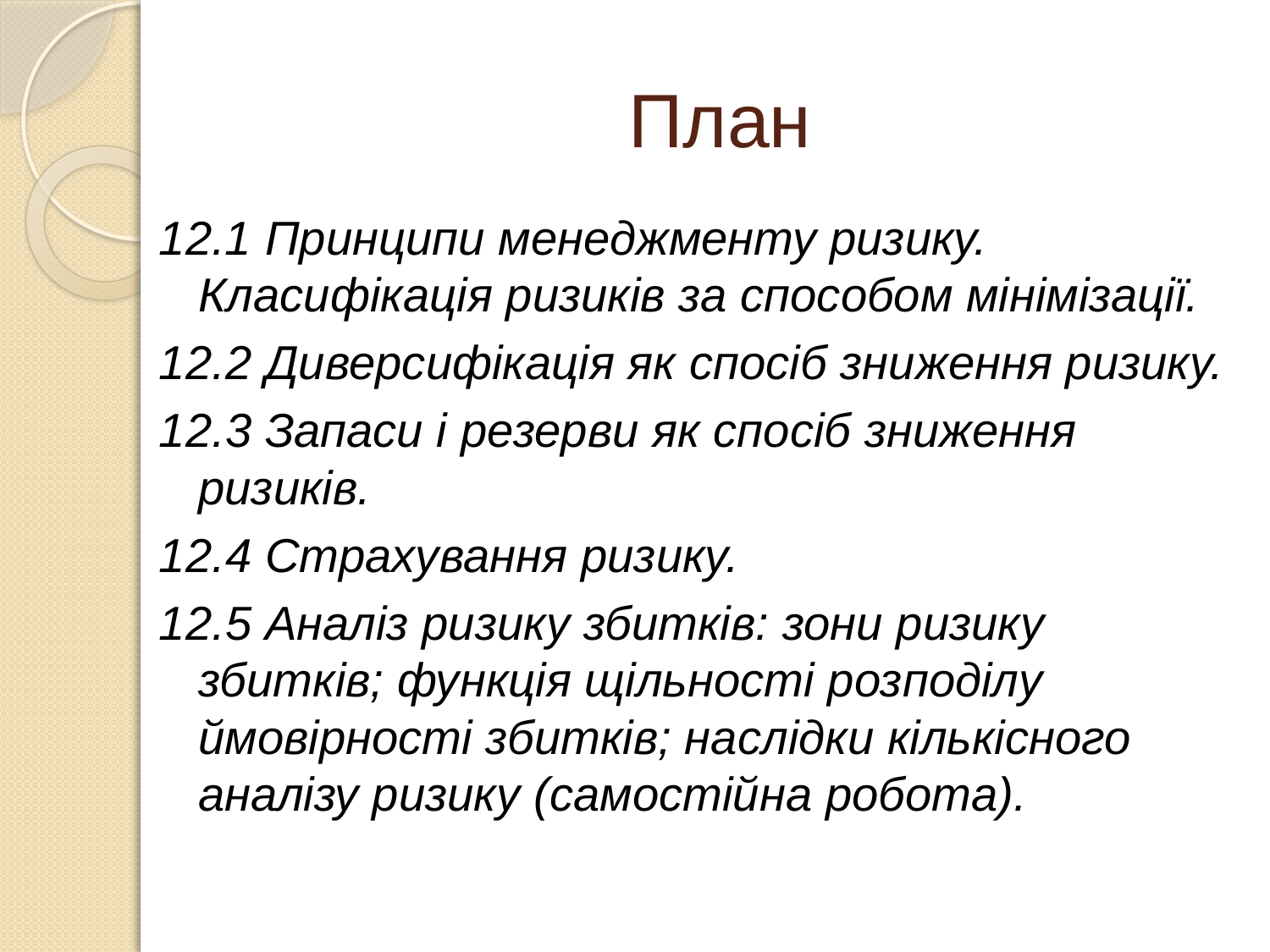

# План
12.1 Принципи менеджменту ризику. Класифікація ризиків за способом мінімізації.
12.2 Диверсифікація як спосіб зниження ризику.
12.3 Запаси і резерви як спосіб зниження ризиків.
12.4 Страхування ризику.
12.5 Аналіз ризику збитків: зони ризику збитків; функція щільності розподілу ймовірності збитків; наслідки кількісного аналізу ризику (самостійна робота).